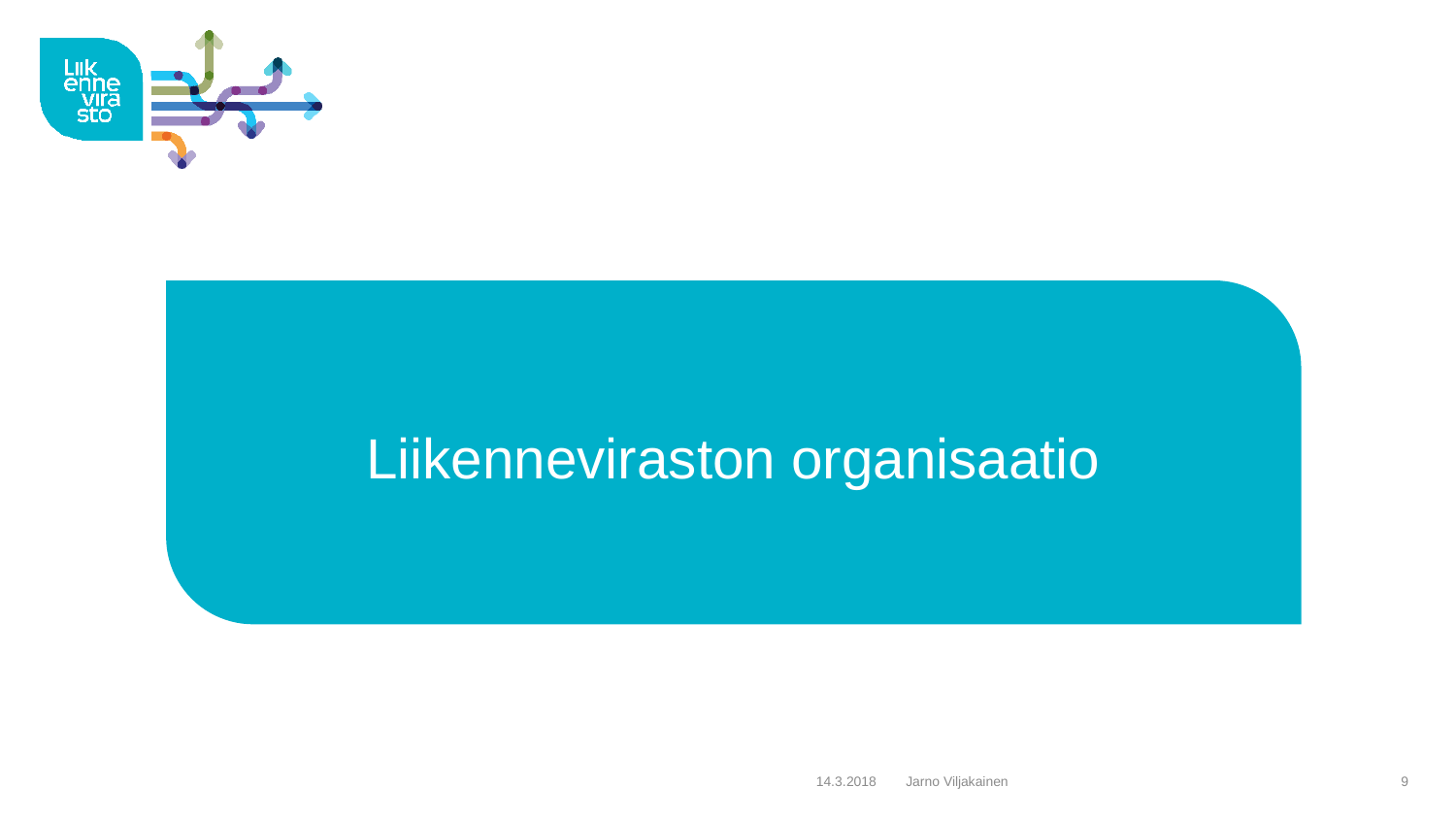

# Liikenneviraston organisaatio
14.3.2018
Jarno Viljakainen
9